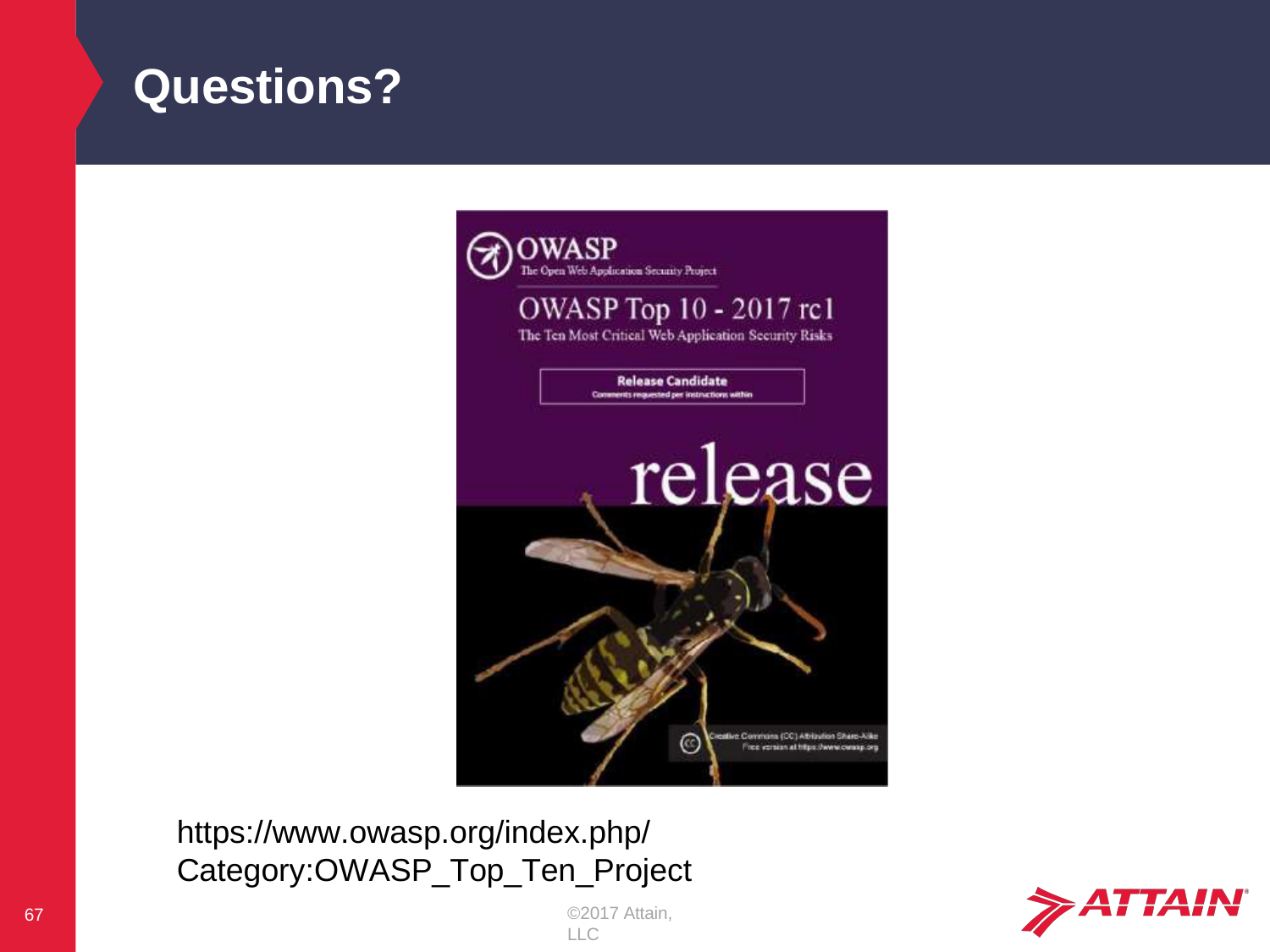

# Questions?

https://www.owasp.org/index.php/Category:OWASP_Top_Ten_Project
©2017 Attain, LLC
67